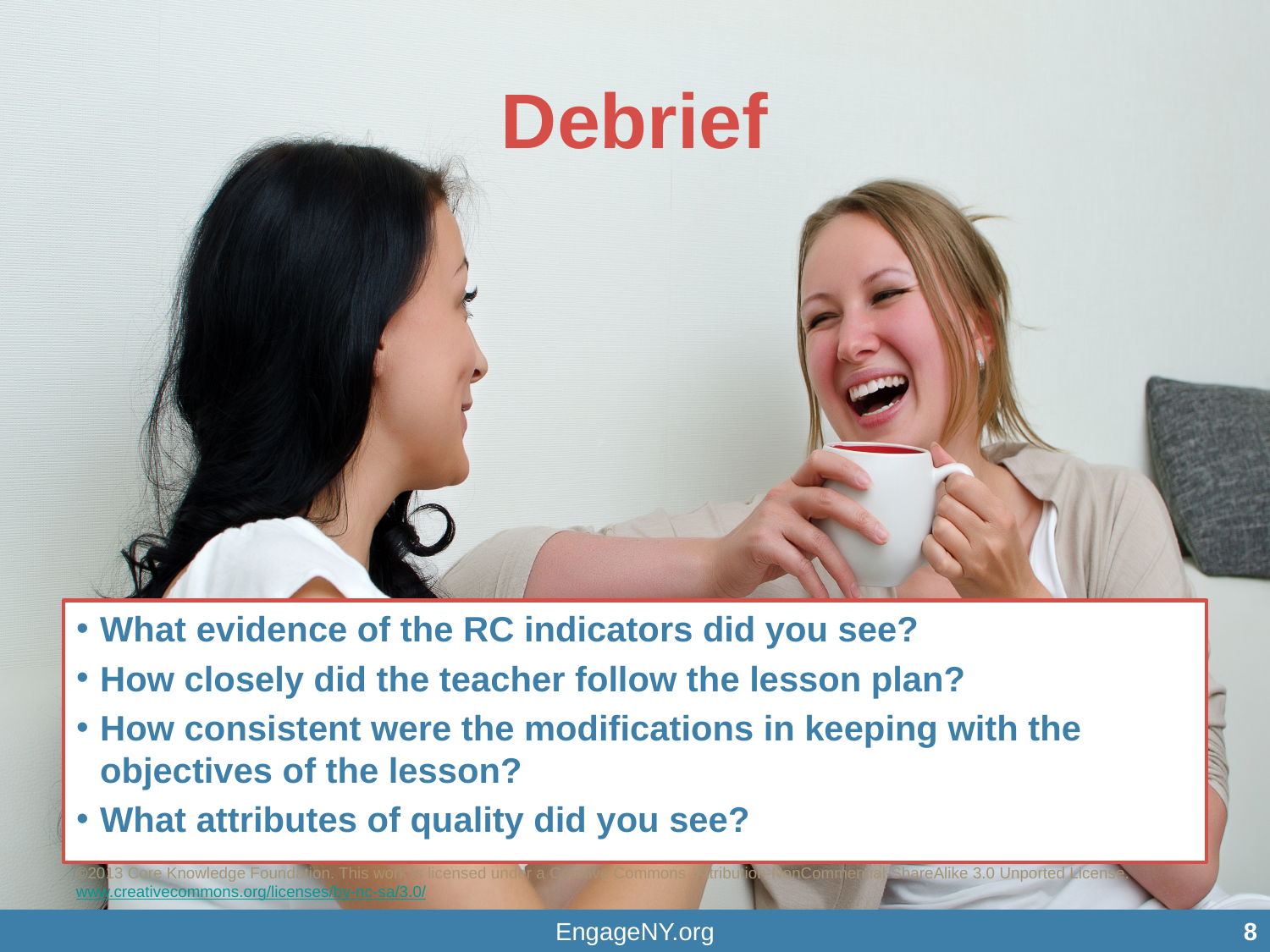

# Debrief
What evidence of the RC indicators did you see?
How closely did the teacher follow the lesson plan?
How consistent were the modifications in keeping with the objectives of the lesson?
What attributes of quality did you see?
EngageNY.org
8